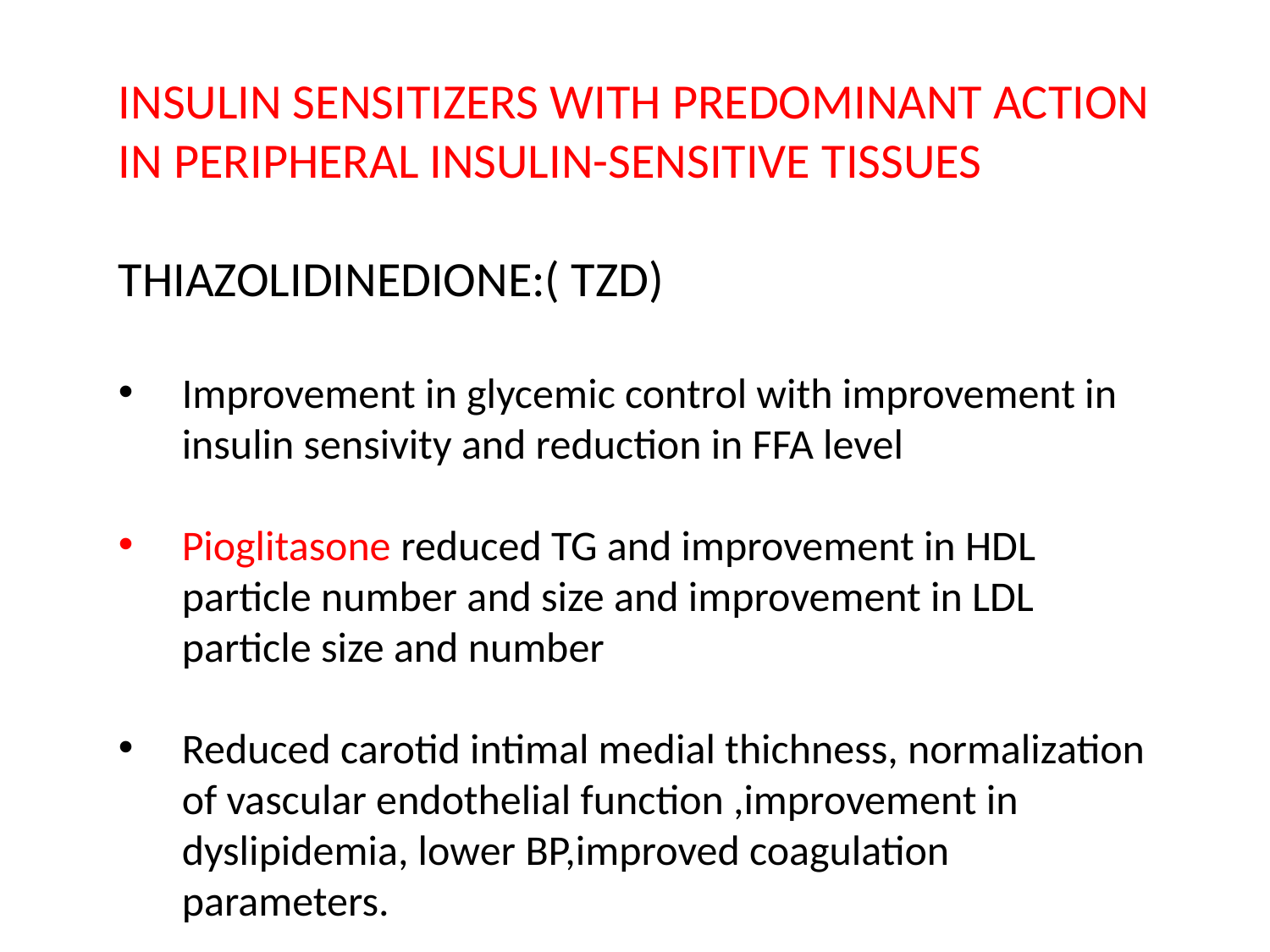

INSULIN SENSITIZERS WITH PREDOMINANT ACTION IN PERIPHERAL INSULIN-SENSITIVE TISSUES

THIAZOLIDINEDIONE:( TZD)

Improvement in glycemic control with improvement in insulin sensivity and reduction in FFA level

Pioglitasone reduced TG and improvement in HDL particle number and size and improvement in LDL particle size and number

Reduced carotid intimal medial thichness, normalization of vascular endothelial function ,improvement in dyslipidemia, lower BP,improved coagulation parameters.